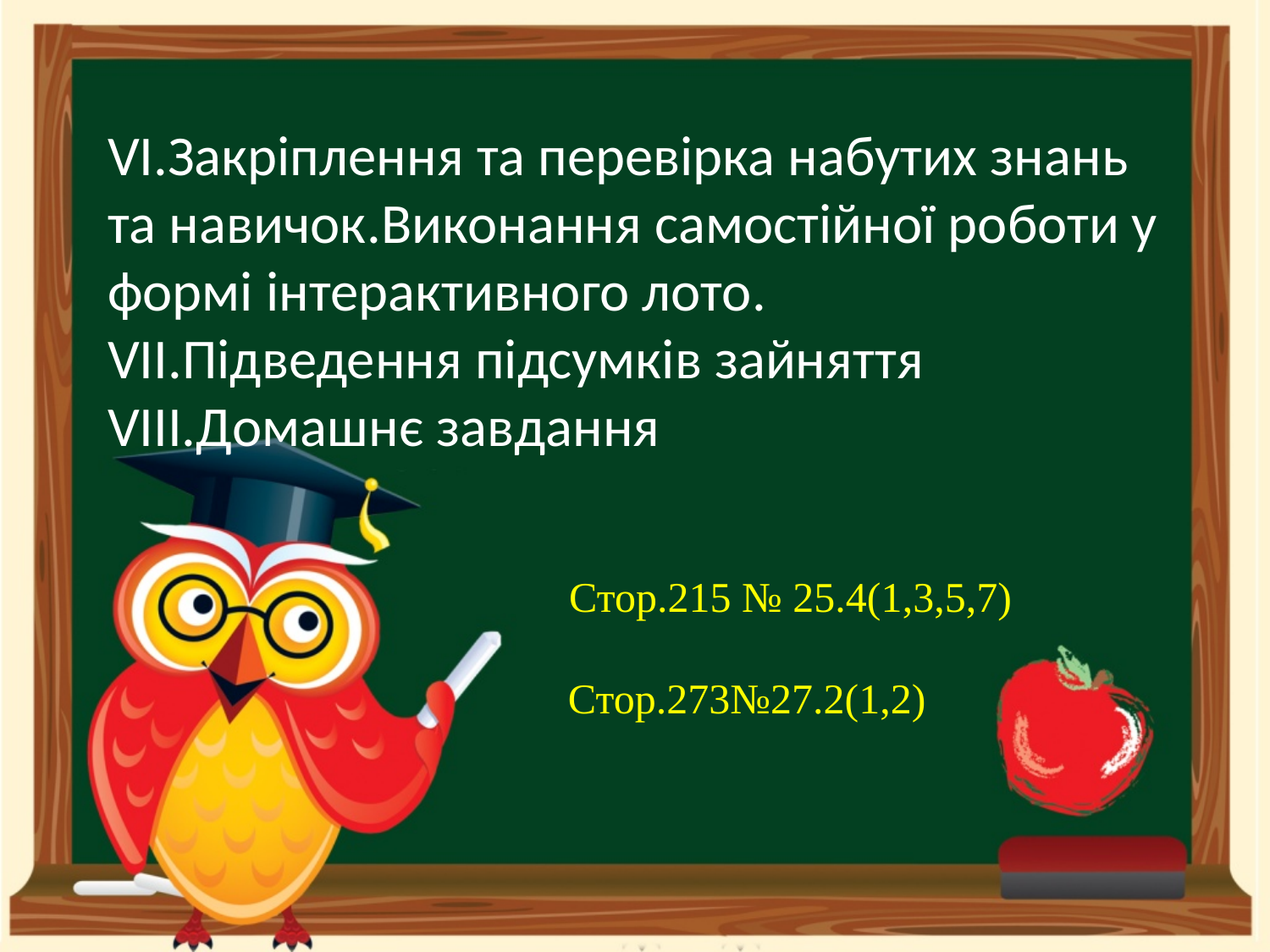

# VI.Закріплення та перевірка набутих знань та навичок.Виконання самостійної роботи у формі інтерактивного лото. VII.Підведення підсумків зайняття VIII.Домашнє завдання
       Стор.215 № 25.4(1,3,5,7)
 Стор.273№27.2(1,2)